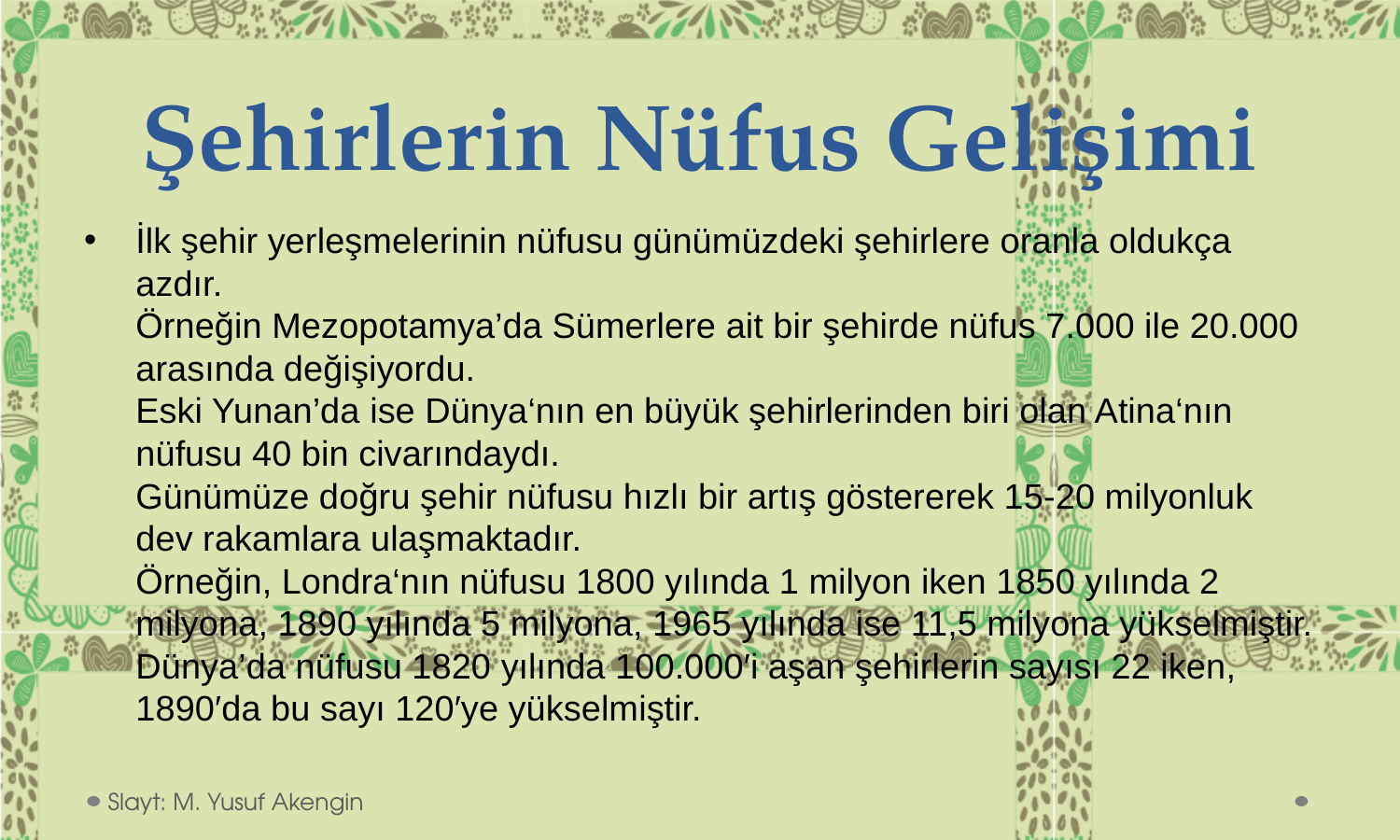

# Şehirlerin Nüfus Gelişimi
İlk şehir yerleşmelerinin nüfusu günümüzdeki şehirlere oranla oldukça azdır.
Örneğin Mezopotamya’da Sümerlere ait bir şehirde nüfus 7.000 ile 20.000 arasında değişiyordu.
Eski Yunan’da ise Dünya‘nın en büyük şehirlerinden biri olan Atina‘nın nüfusu 40 bin civarındaydı.
Günümüze doğru şehir nüfusu hızlı bir artış göstererek 15-20 milyonluk dev rakamlara ulaşmaktadır.
Örneğin, Londra‘nın nüfusu 1800 yılında 1 milyon iken 1850 yılında 2 milyona, 1890 yılında 5 milyona, 1965 yılında ise 11,5 milyona yükselmiştir.
Dünya’da nüfusu 1820 yılında 100.000′i aşan şehirlerin sayısı 22 iken, 1890′da bu sayı 120′ye yükselmiştir.
Slayt: M. Yusuf Akengin